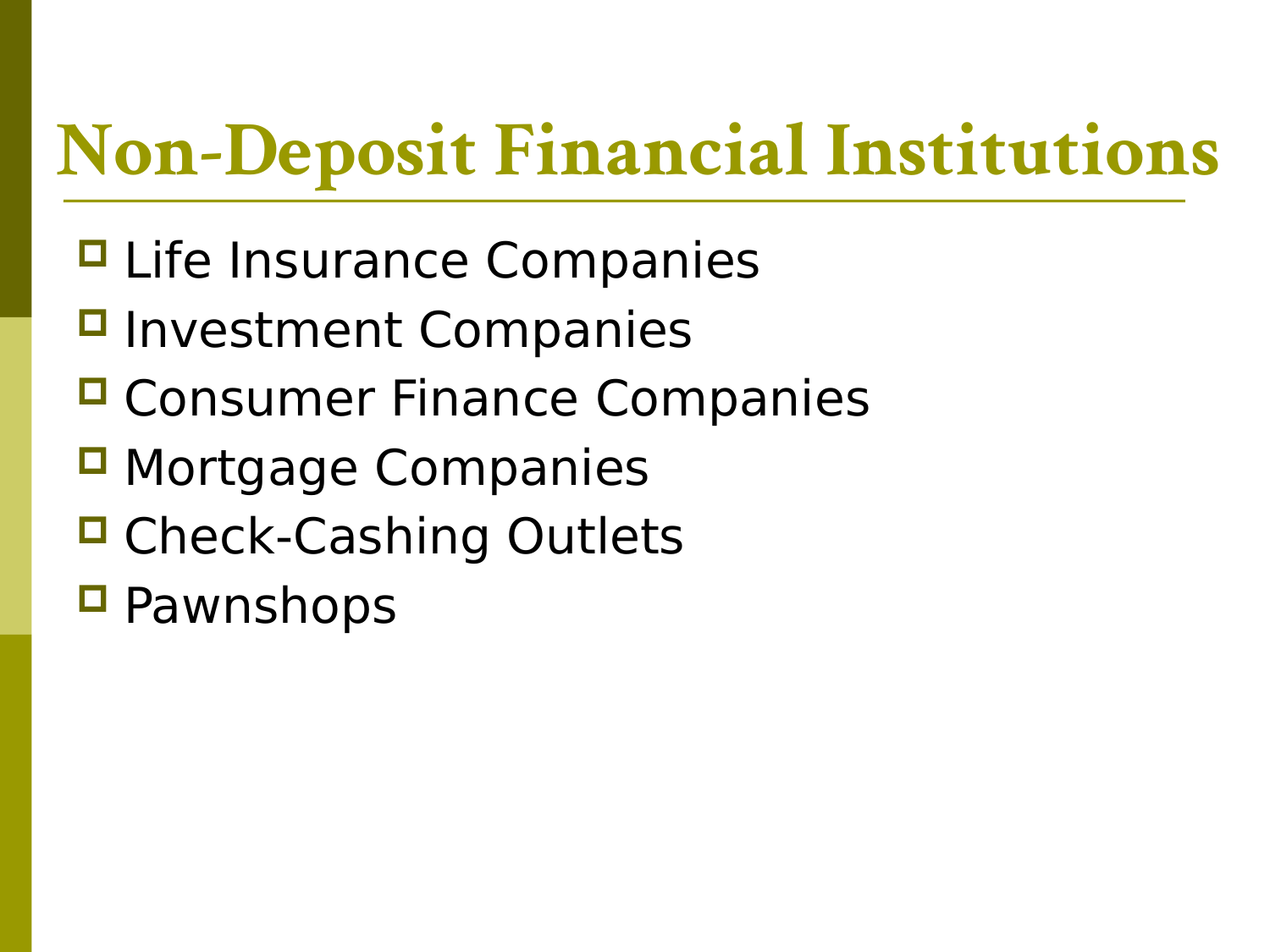

# Non-Deposit Financial Institutions
Life Insurance Companies
Investment Companies
Consumer Finance Companies
Mortgage Companies
Check-Cashing Outlets
Pawnshops